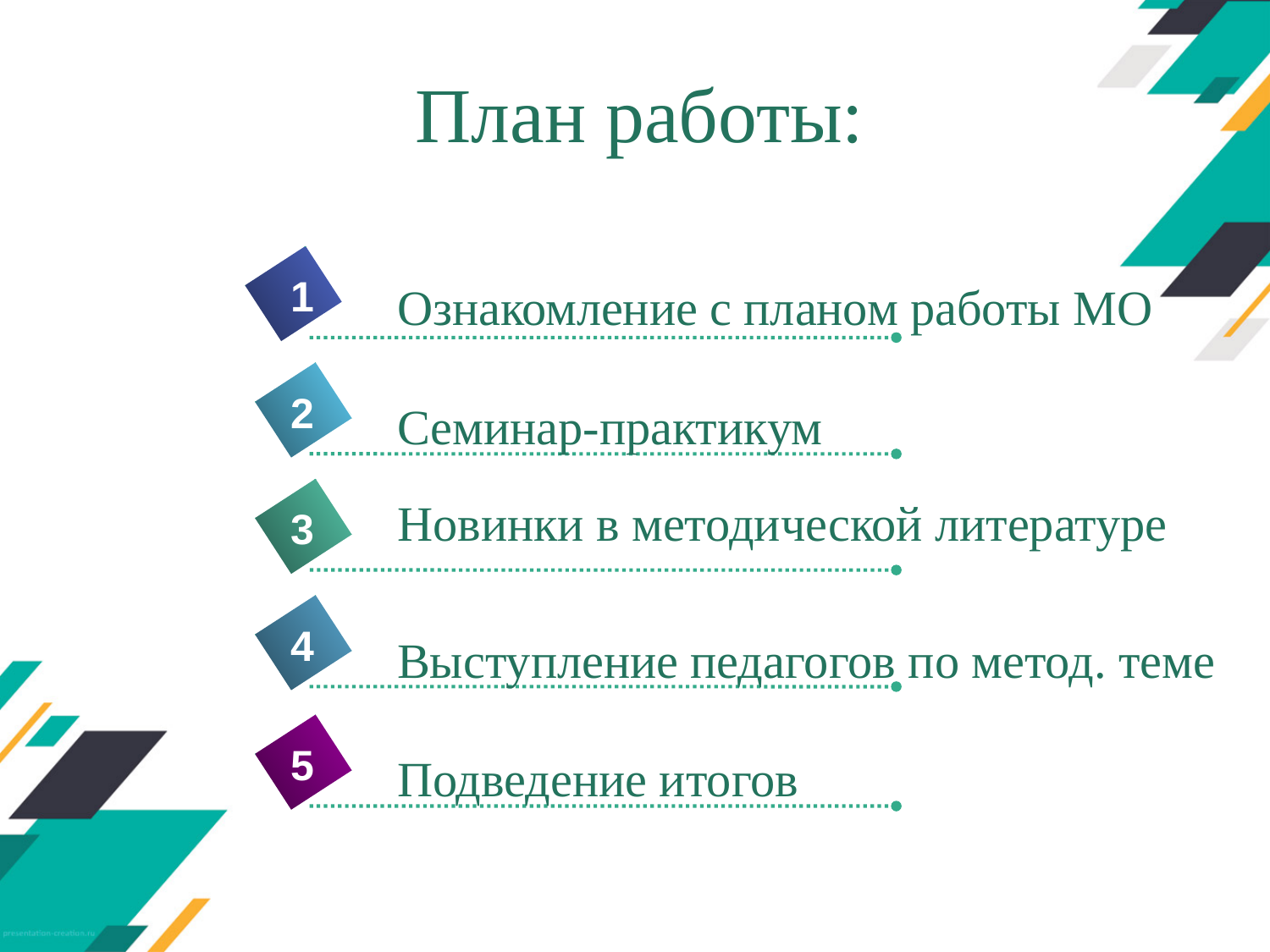

# План работы:

1
Ознакомление с планом работы МО

2
Семинар-практикум

Новинки в методической литературе

3

4
Выступление педагогов по метод. теме

5
Подведение итогов